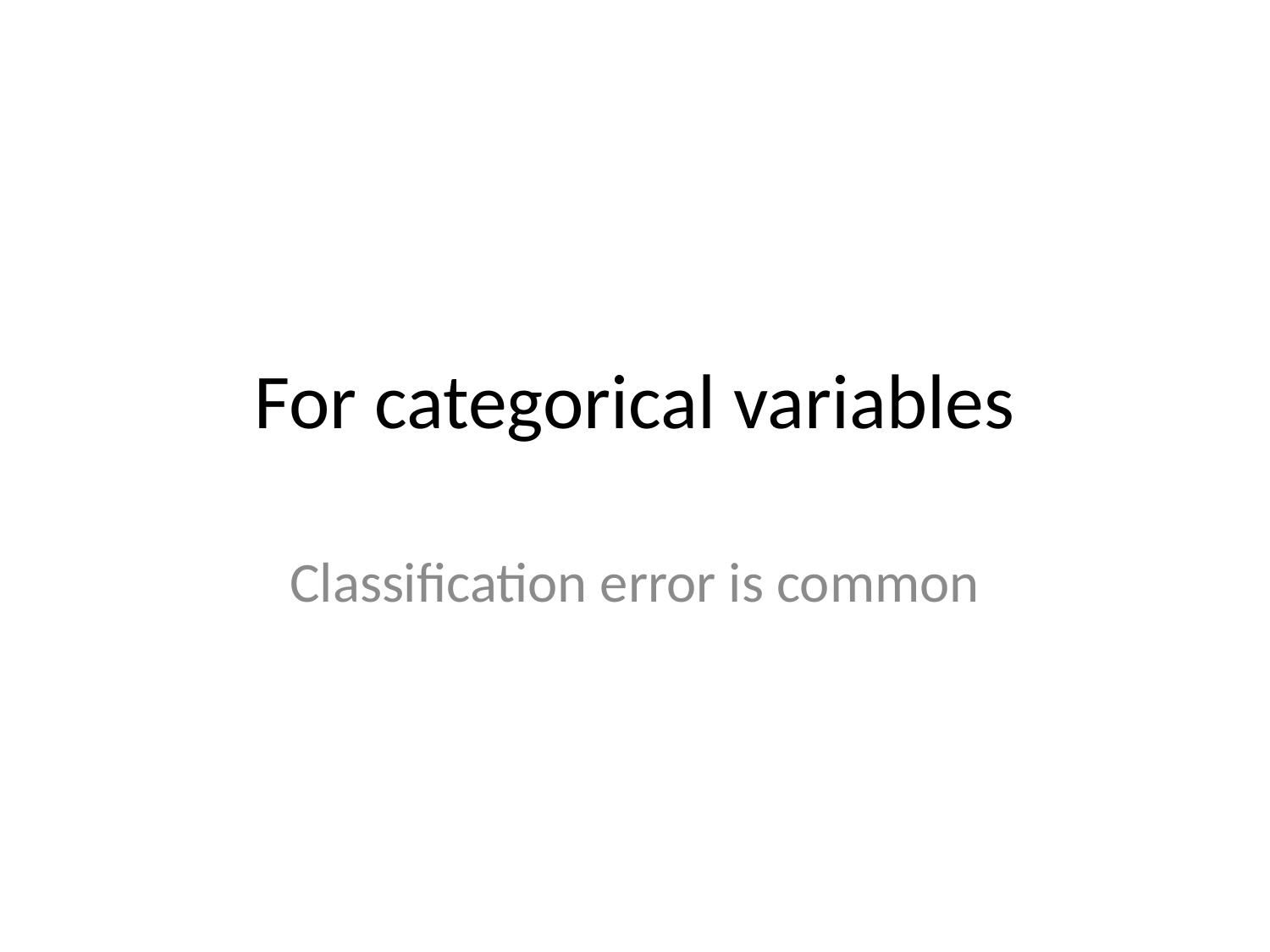

# For categorical variables
Classification error is common